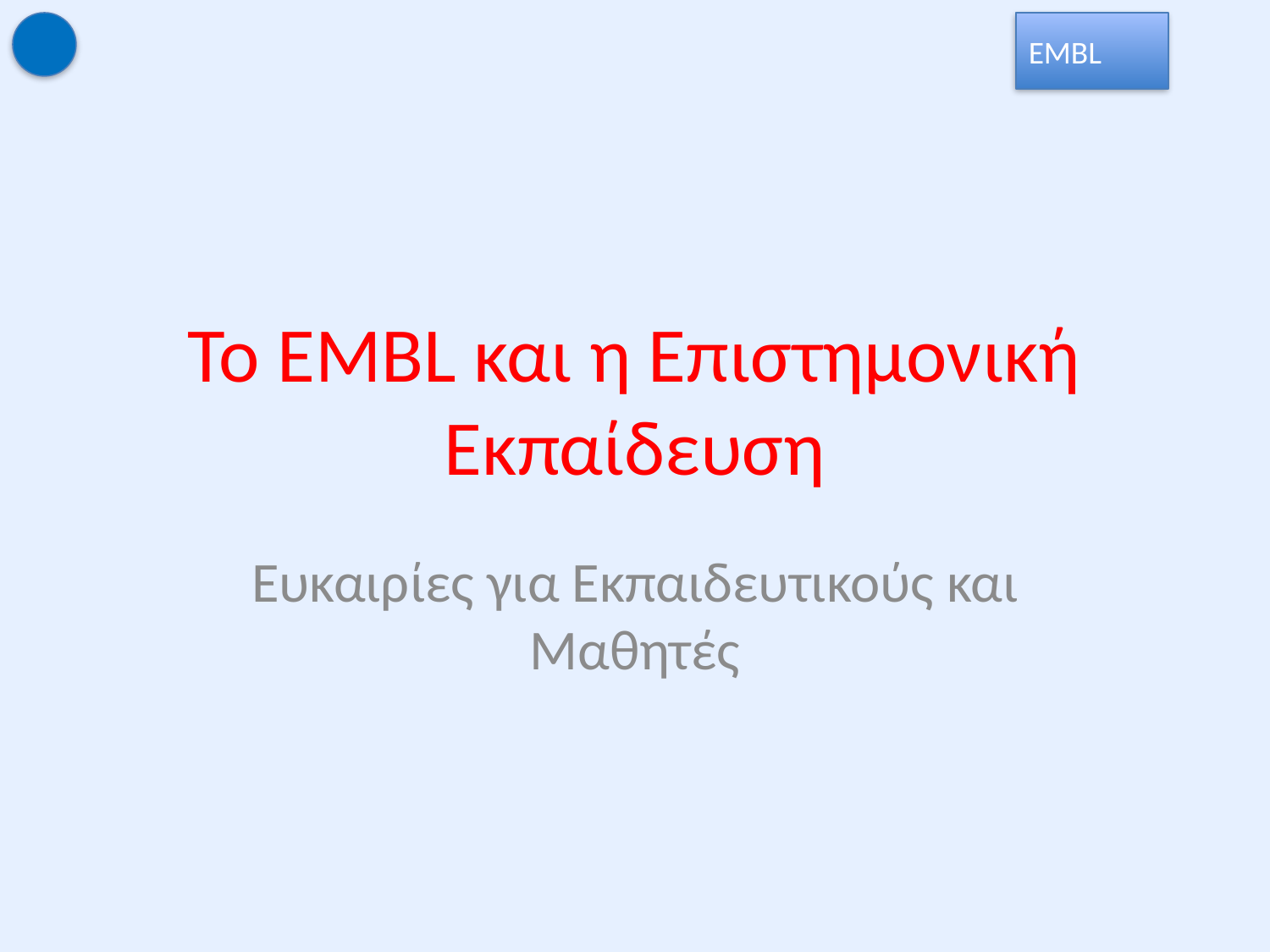

EMBL
# Το EMBL και η Επιστημονική Εκπαίδευση
Ευκαιρίες για Εκπαιδευτικούς και Μαθητές